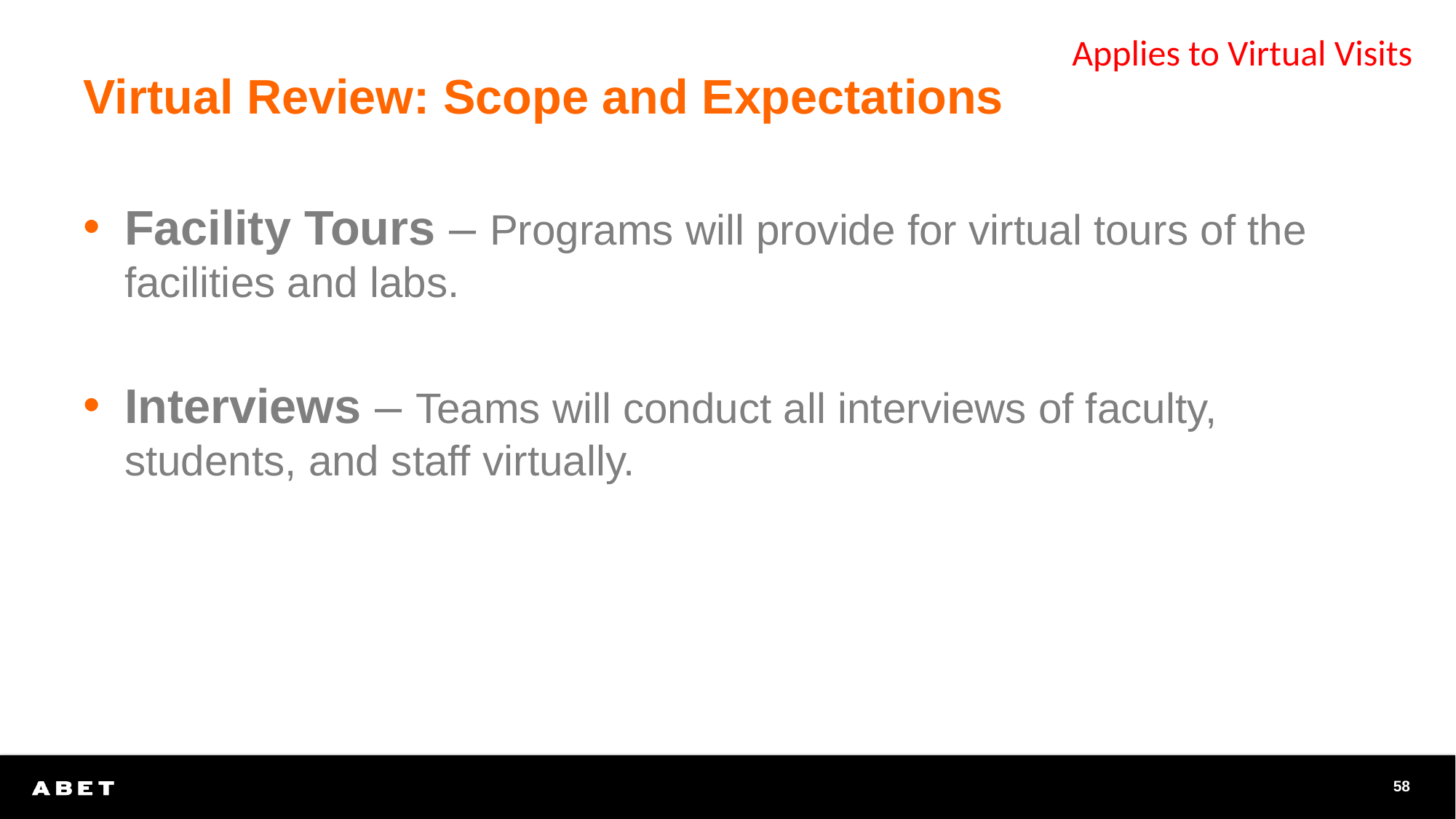

Applies to Virtual Visits
# Virtual Review: Scope and Expectations
Facility Tours – Programs will provide for virtual tours of the facilities and labs.

Interviews – Teams will conduct all interviews of faculty, students, and staff virtually.